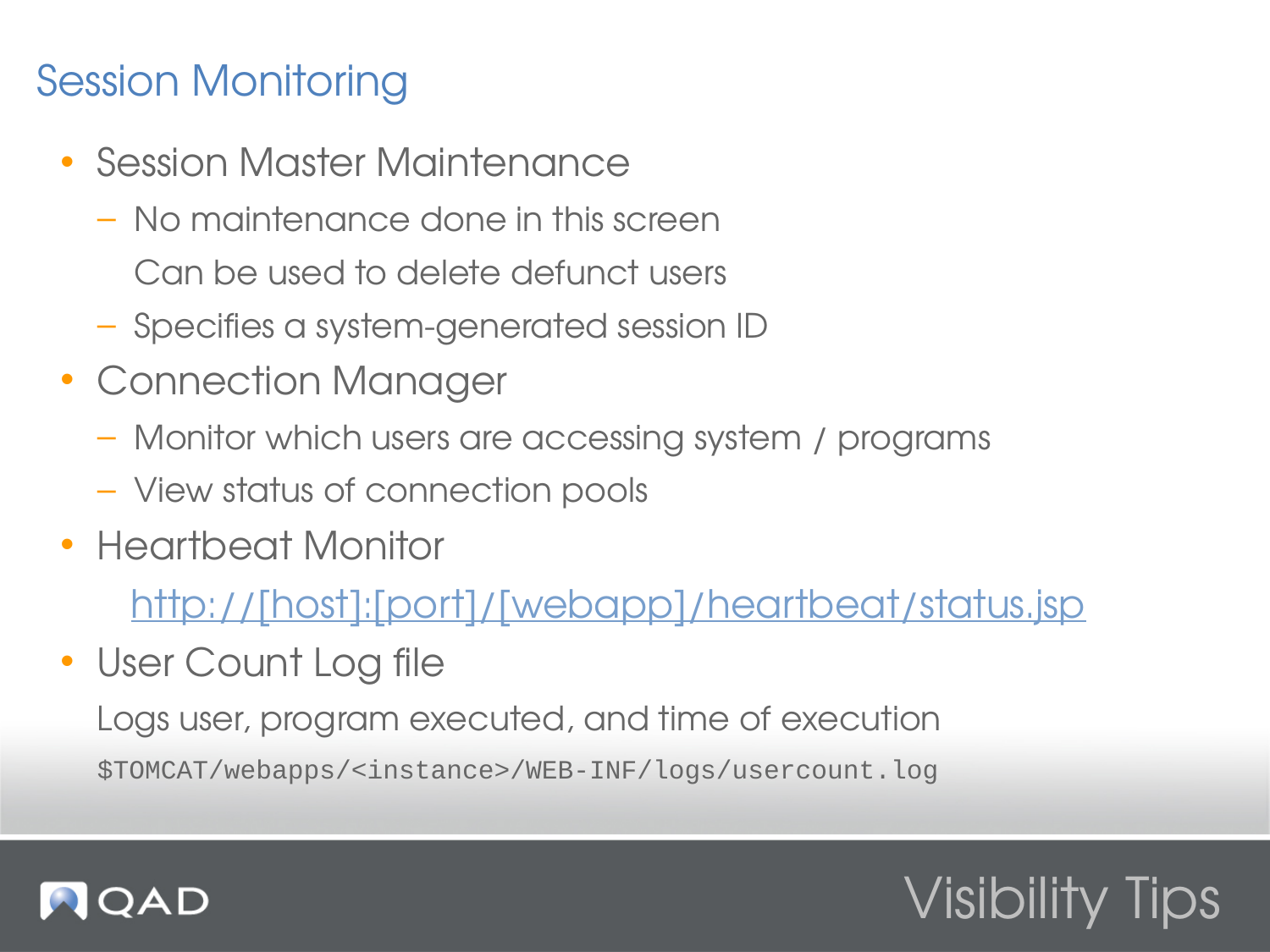

Session Monitoring
Session Master Maintenance
No maintenance done in this screen
Can be used to delete defunct users
Specifies a system-generated session ID
Connection Manager
Monitor which users are accessing system / programs
View status of connection pools
Heartbeat Monitor
http://[host]:[port]/[webapp]/heartbeat/status.jsp
User Count Log file
Logs user, program executed, and time of execution
$TOMCAT/webapps/<instance>/WEB-INF/logs/usercount.log

# Visibility Tips